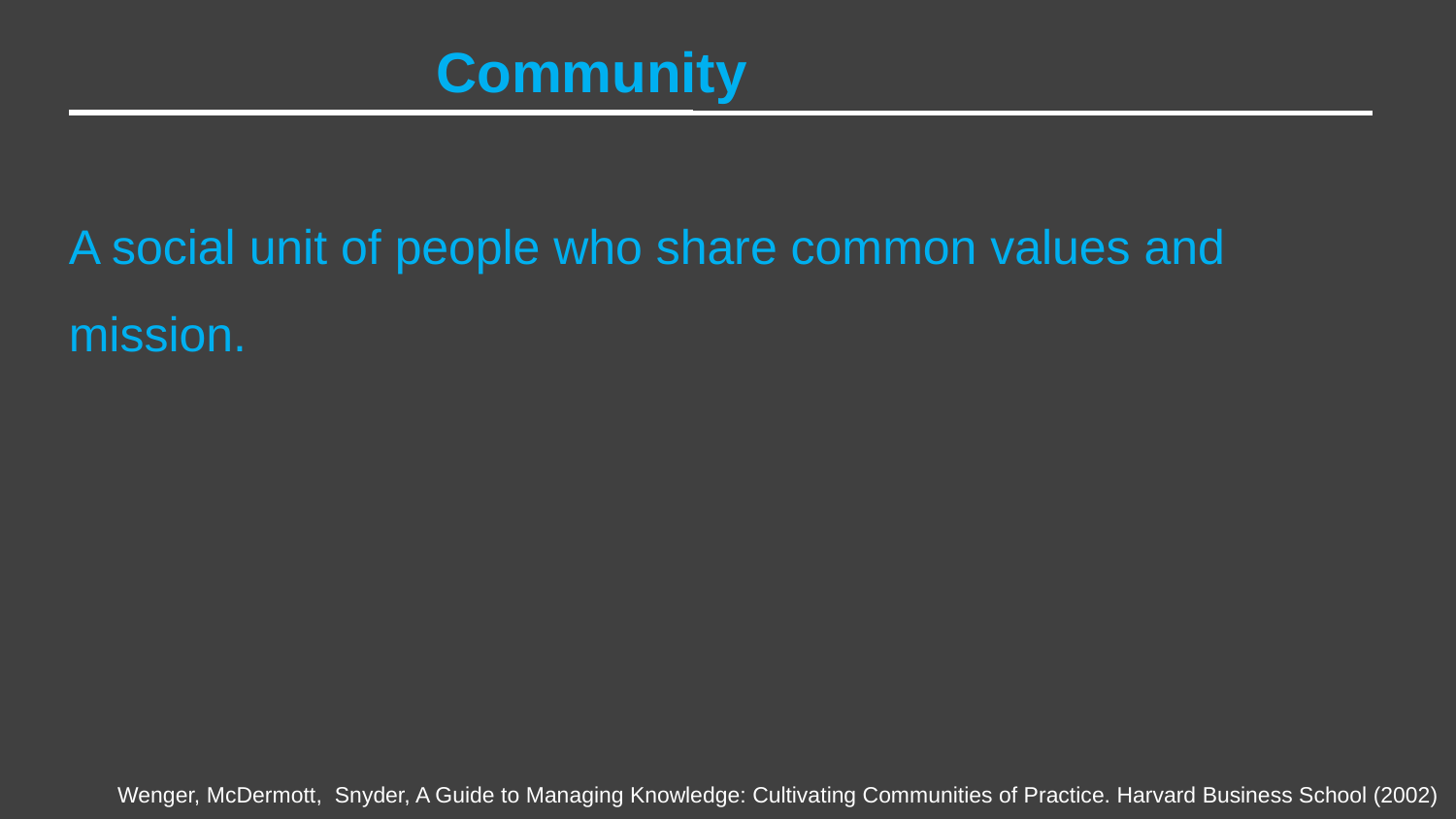

Open Source Community
A social unit of people who share common values and mission.
Wenger, McDermott,  Snyder, A Guide to Managing Knowledge: Cultivating Communities of Practice. Harvard Business School (2002)